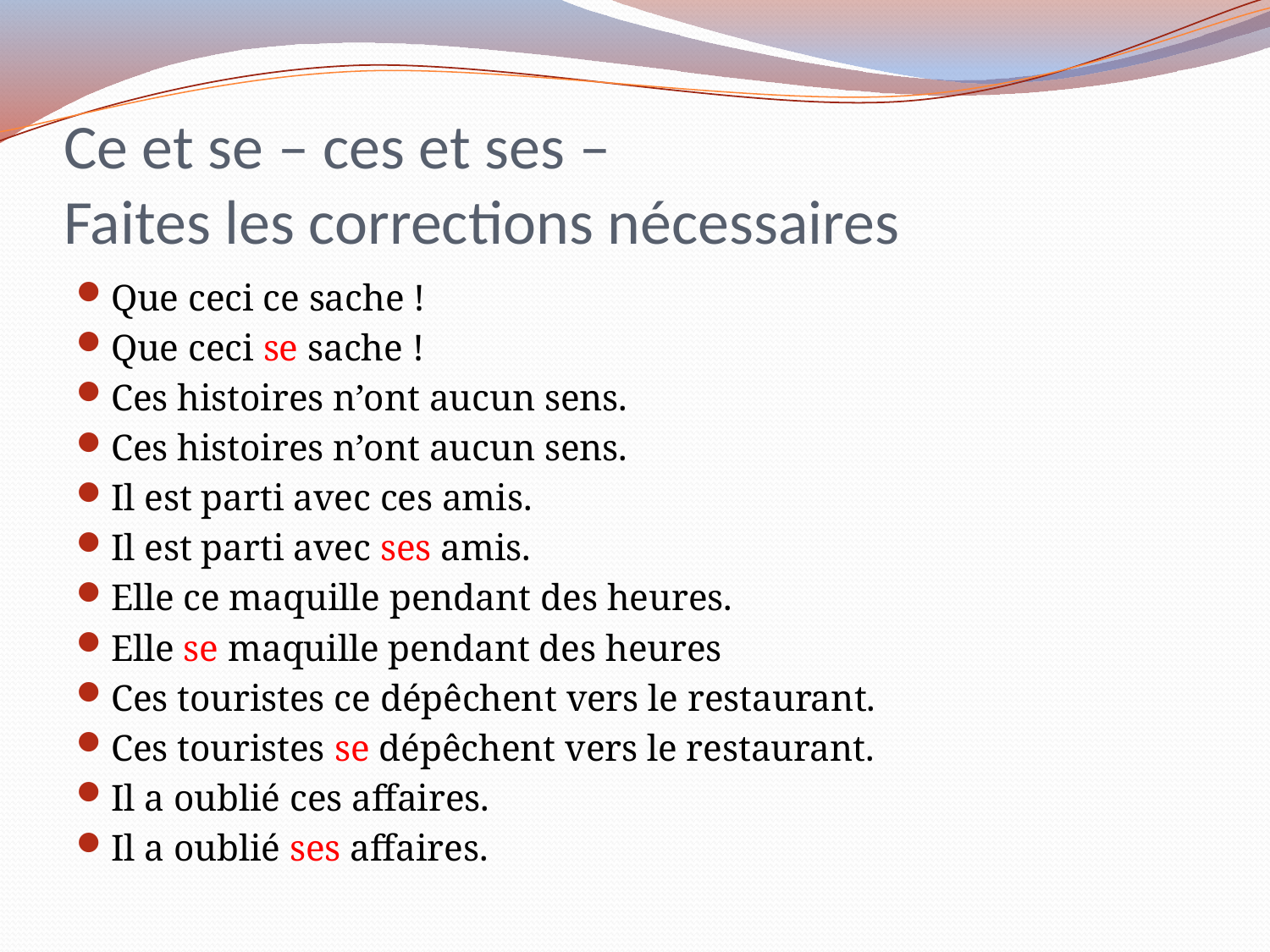

# Ce et se – ces et ses – Faites les corrections nécessaires
Que ceci ce sache !
Que ceci se sache !
Ces histoires n’ont aucun sens.
Ces histoires n’ont aucun sens.
Il est parti avec ces amis.
Il est parti avec ses amis.
Elle ce maquille pendant des heures.
Elle se maquille pendant des heures
Ces touristes ce dépêchent vers le restaurant.
Ces touristes se dépêchent vers le restaurant.
Il a oublié ces affaires.
Il a oublié ses affaires.